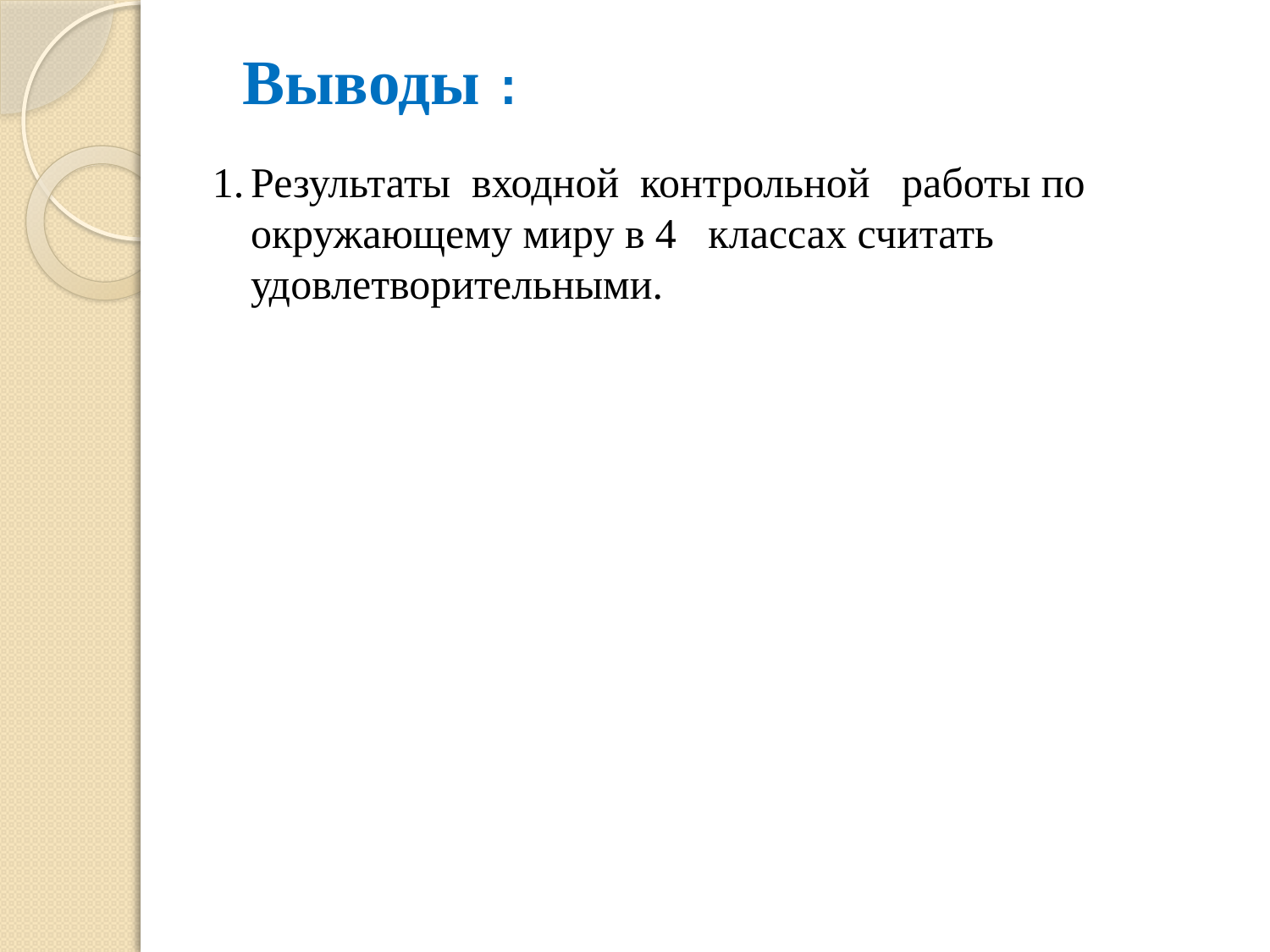

# Выводы :
1.

Результаты  входной  контрольной   работы по окружающему миру в 4   классах считать удовлетворительными.